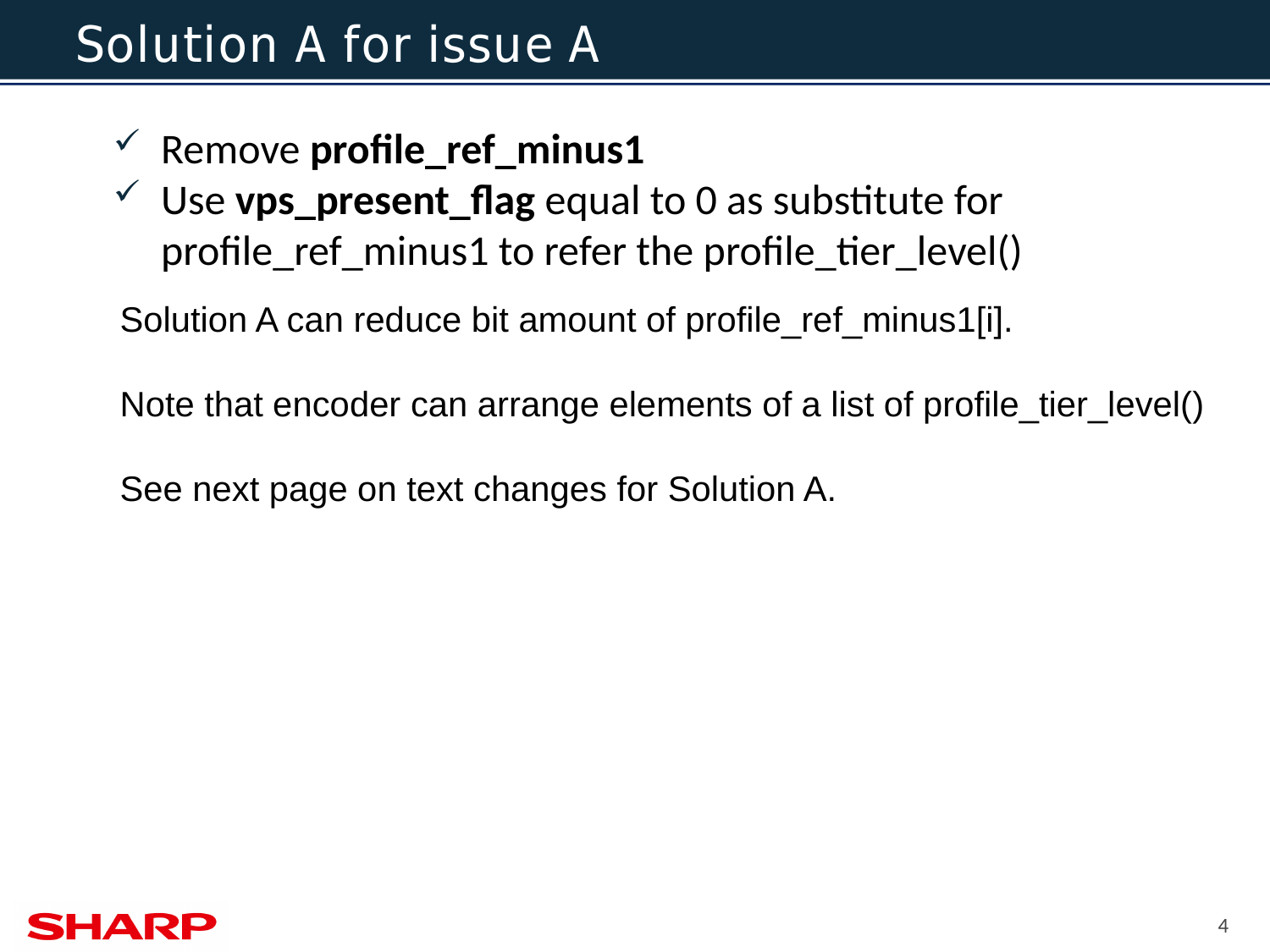

# Solution A for issue A
Remove profile_ref_minus1
Use vps_present_flag equal to 0 as substitute for profile_ref_minus1 to refer the profile_tier_level()

Solution A can reduce bit amount of profile_ref_minus1[i].

Note that encoder can arrange elements of a list of profile_tier_level()

See next page on text changes for Solution A.

4